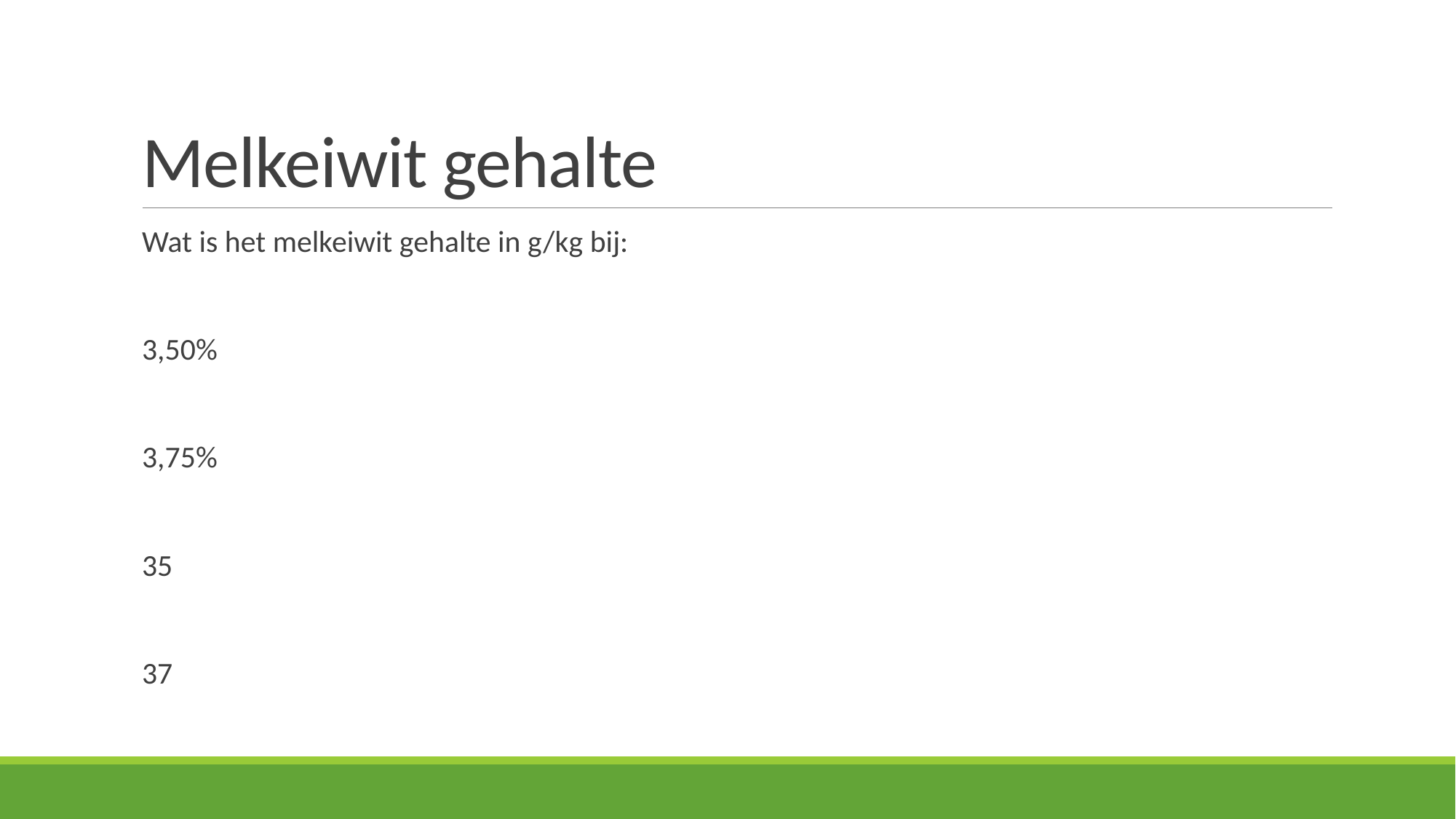

# Melkeiwit gehalte
Wat is het melkeiwit gehalte in g/kg bij:

3,50%

3,75%

35

37